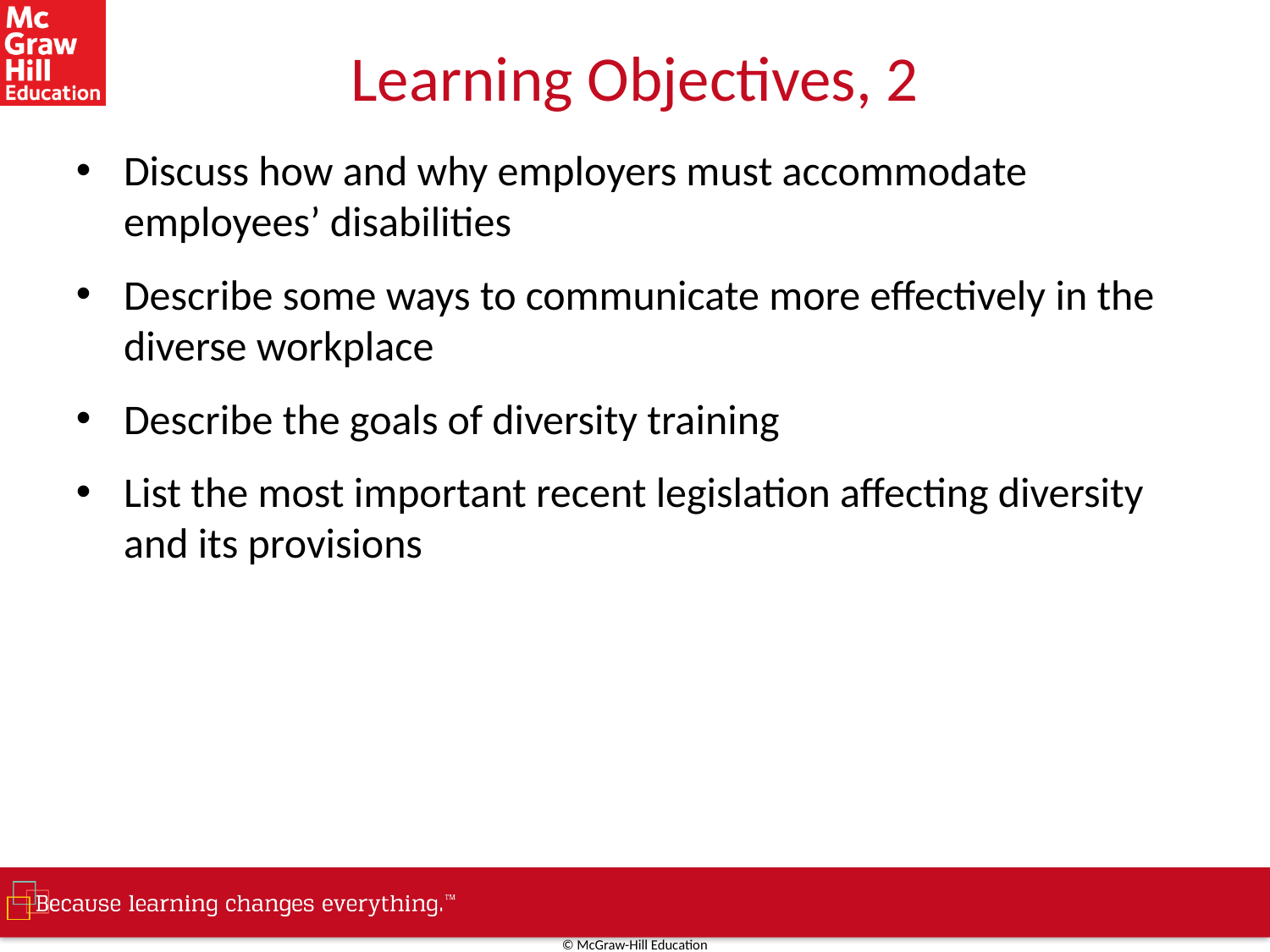

# Learning Objectives, 2
Discuss how and why employers must accommodate employees’ disabilities
Describe some ways to communicate more effectively in the diverse workplace
Describe the goals of diversity training
List the most important recent legislation affecting diversity and its provisions